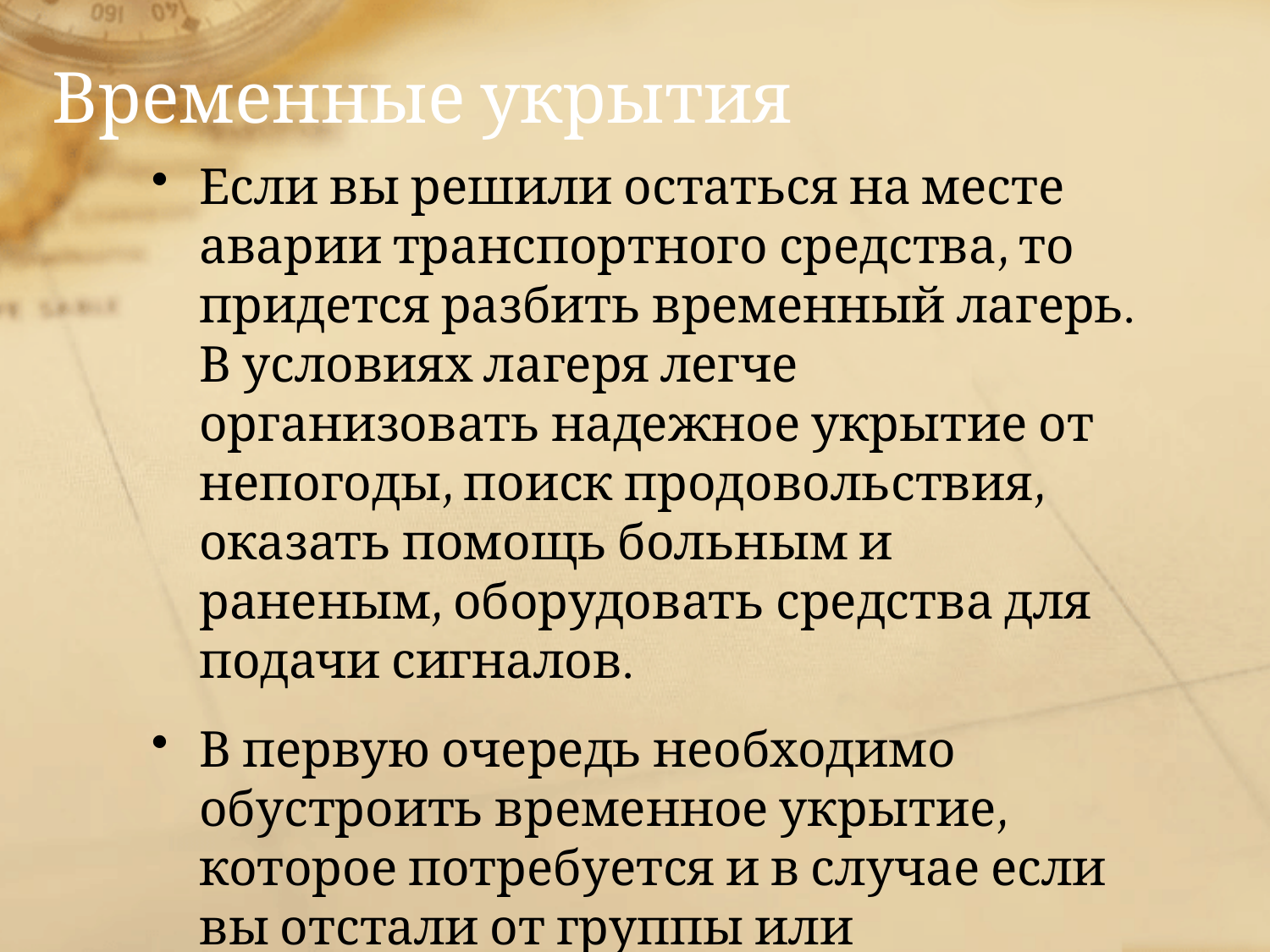

# Временные укрытия
Если вы решили остаться на месте аварии транспортного средства, то придется разбить временный лагерь. В условиях лагеря легче организовать надежное укрытие от непогоды, поиск продовольствия, оказать помощь больным и раненым, оборудовать средства для подачи сигналов.
В первую очередь необходимо обустроить временное укрытие, которое потребуется и в случае если вы отстали от группы или заблудились в лесу, особенно если это случилось в непогоду, холодное время года.